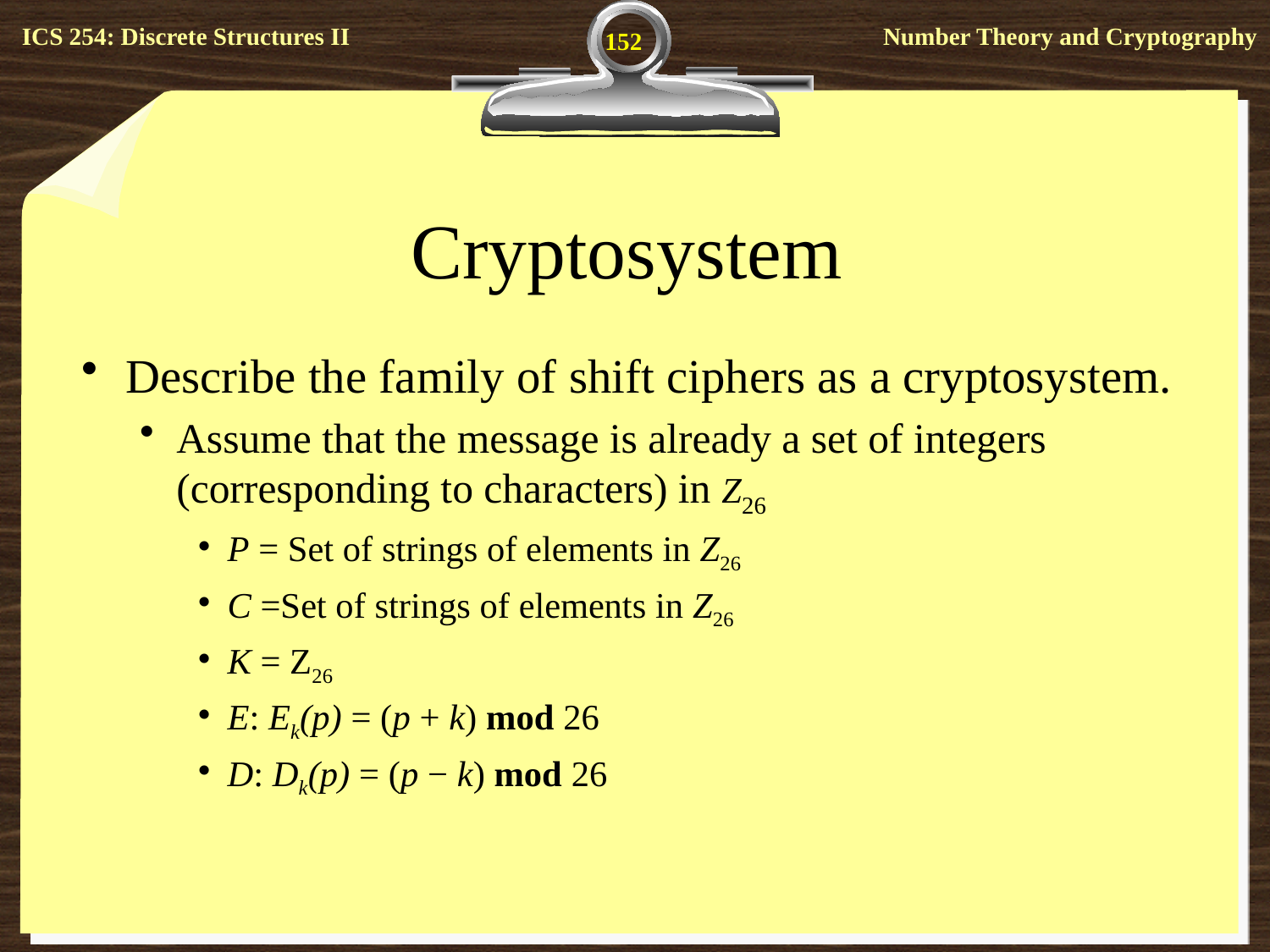

152
# Cryptosystem
Describe the family of shift ciphers as a cryptosystem.
Assume that the message is already a set of integers (corresponding to characters) in Z26
P = Set of strings of elements in Z26
C =Set of strings of elements in Z26
K = Z26
E: Ek(p) = (p + k) mod 26
D: Dk(p) = (p − k) mod 26